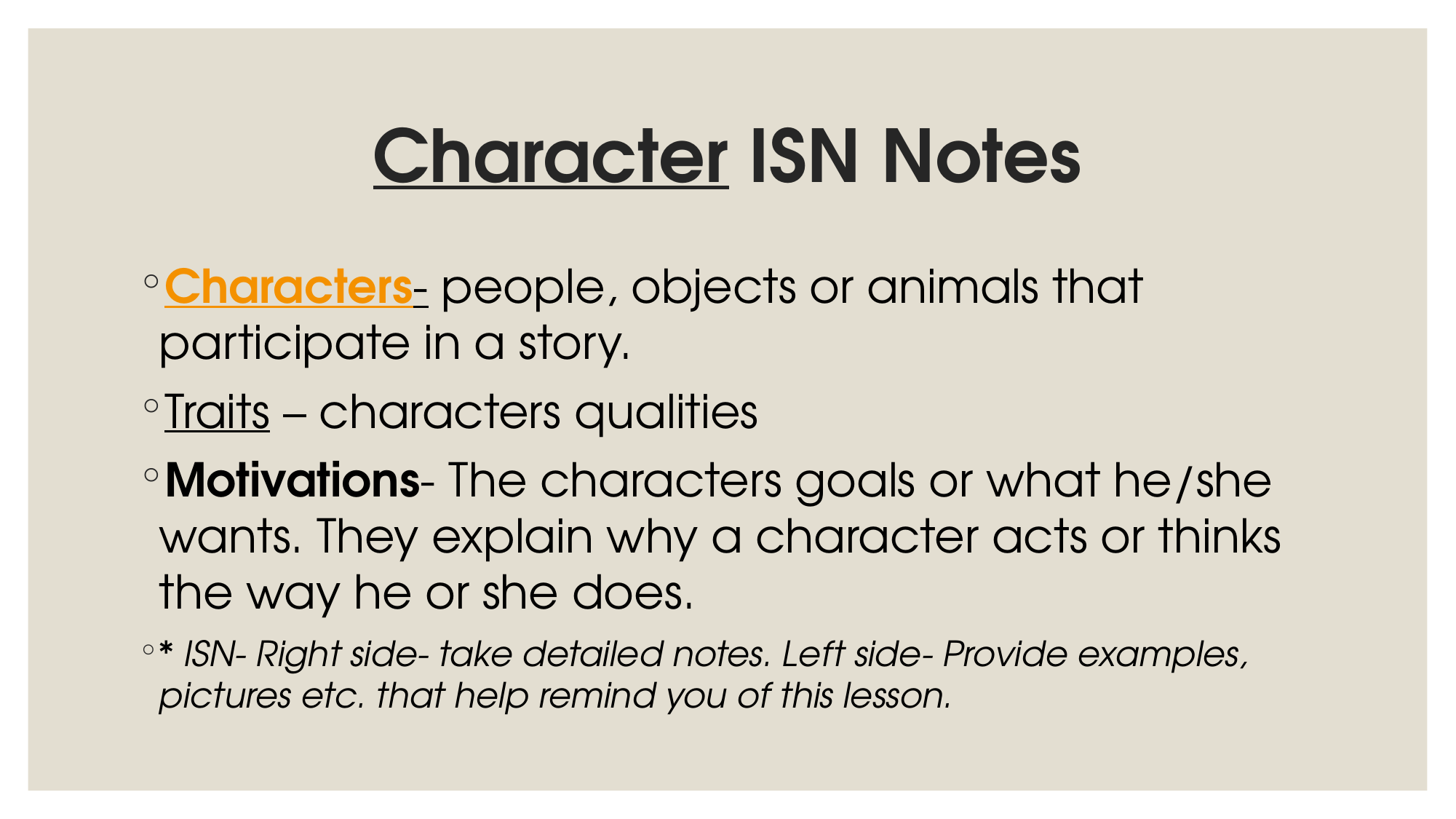

# Character ISN Notes
Characters- people, objects or animals that participate in a story.
Traits – characters qualities
Motivations- The characters goals or what he/she wants. They explain why a character acts or thinks the way he or she does.
* ISN- Right side- take detailed notes. Left side- Provide examples, pictures etc. that help remind you of this lesson.